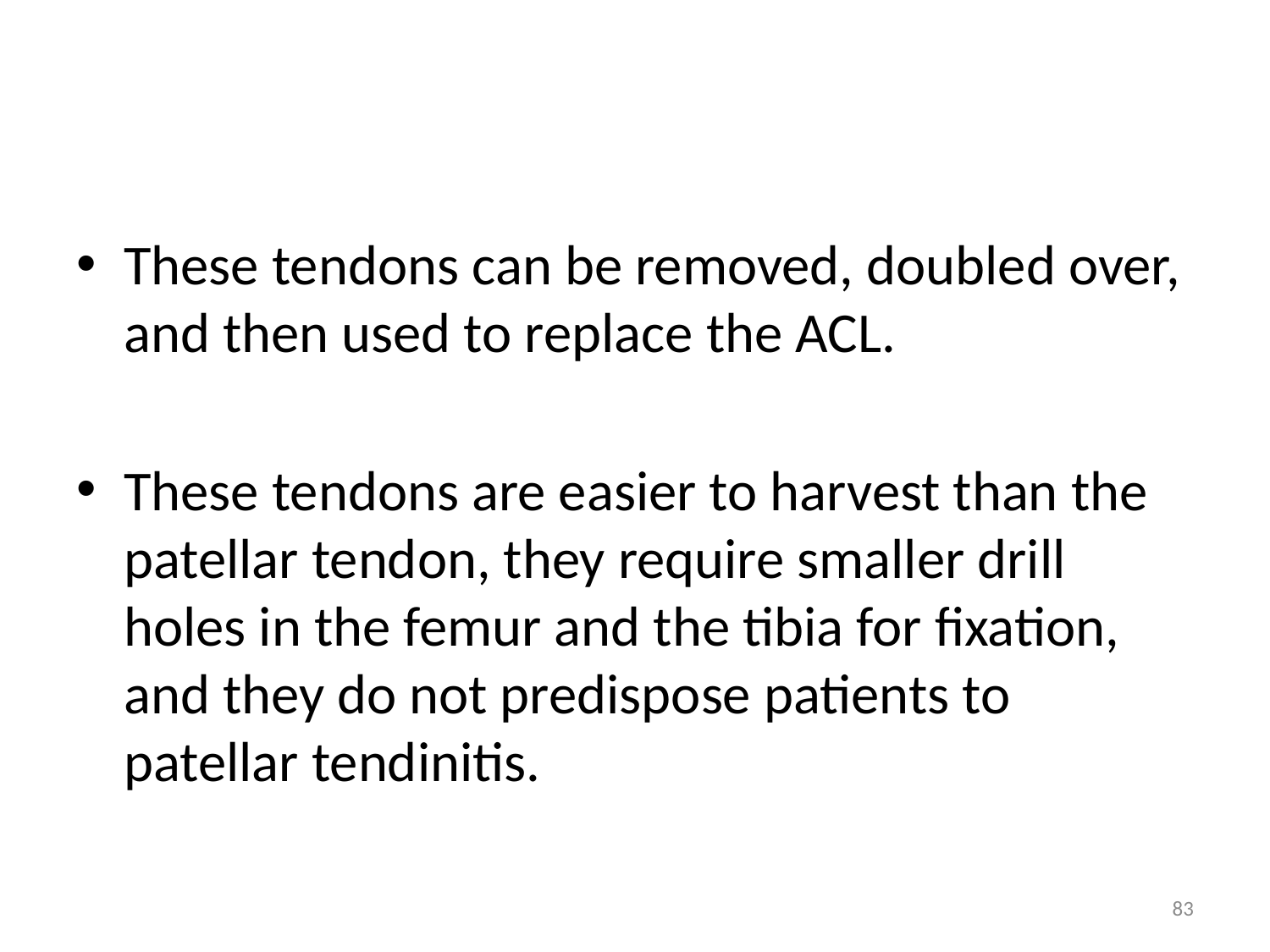

#
These tendons can be removed, doubled over, and then used to replace the ACL.

These tendons are easier to harvest than the patellar tendon, they require smaller drill holes in the femur and the tibia for fixation, and they do not predispose patients to patellar tendinitis.

83